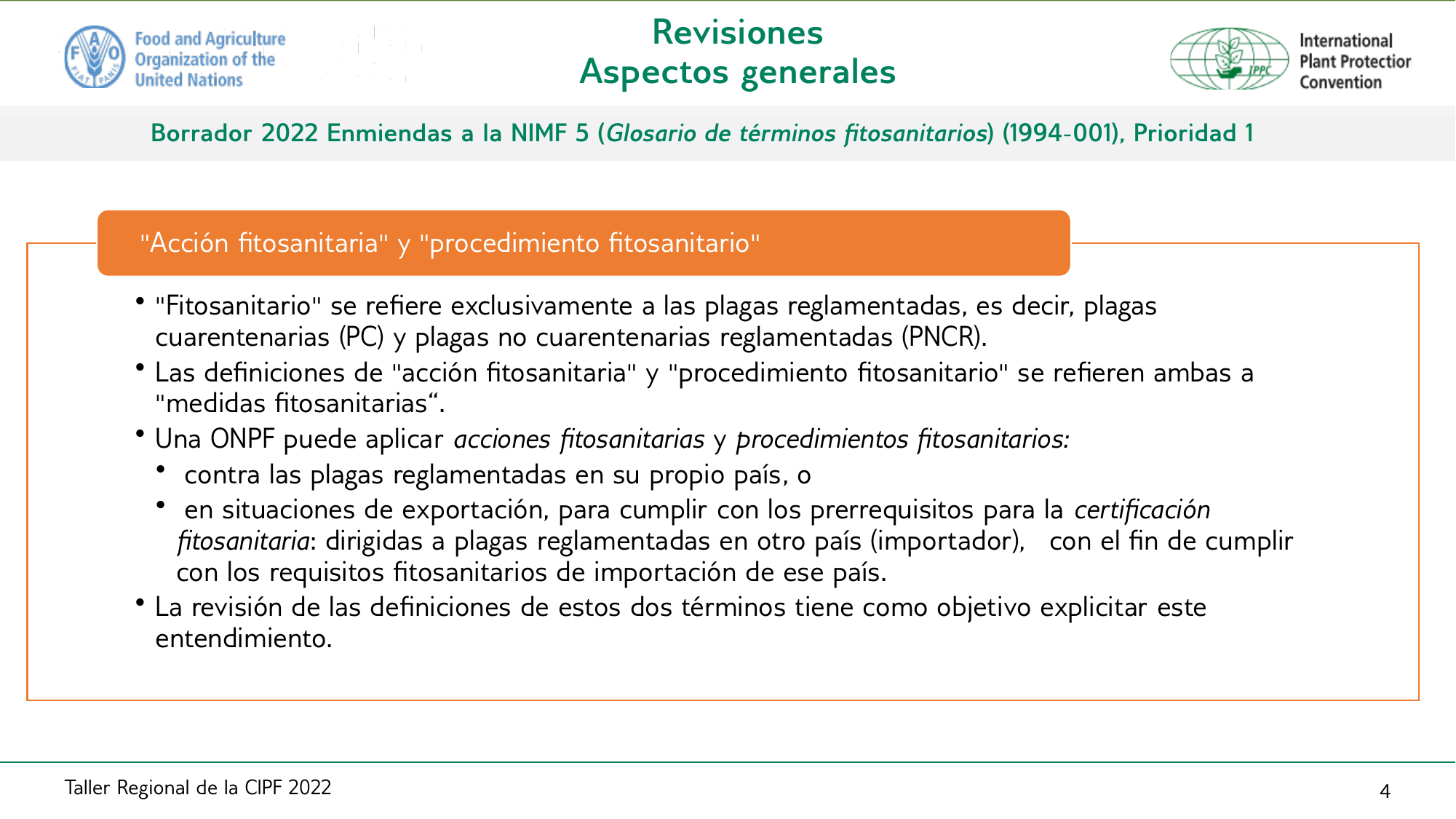

# Revisiones Aspectos generales
Borrador 2022 Enmiendas a la NIMF 5 (Glosario de términos fitosanitarios) (1994-001), Prioridad 1
"Fitosanitario" se refiere exclusivamente a las plagas reglamentadas, es decir, plagas cuarentenarias (PC) y plagas no cuarentenarias reglamentadas (PNCR).
Las definiciones de "acción fitosanitaria" y "procedimiento fitosanitario" se refieren ambas a "medidas fitosanitarias“.
Una ONPF puede aplicar acciones fitosanitarias y procedimientos fitosanitarios:
 contra las plagas reglamentadas en su propio país, o
 en situaciones de exportación, para cumplir con los prerrequisitos para la certificación fitosanitaria: dirigidas a plagas reglamentadas en otro país (importador),	con el fin de cumplir con los requisitos fitosanitarios de importación de ese país.
La revisión de las definiciones de estos dos términos tiene como objetivo explicitar este entendimiento.
"Acción fitosanitaria" y "procedimiento fitosanitario"
Taller Regional de la CIPF 2022